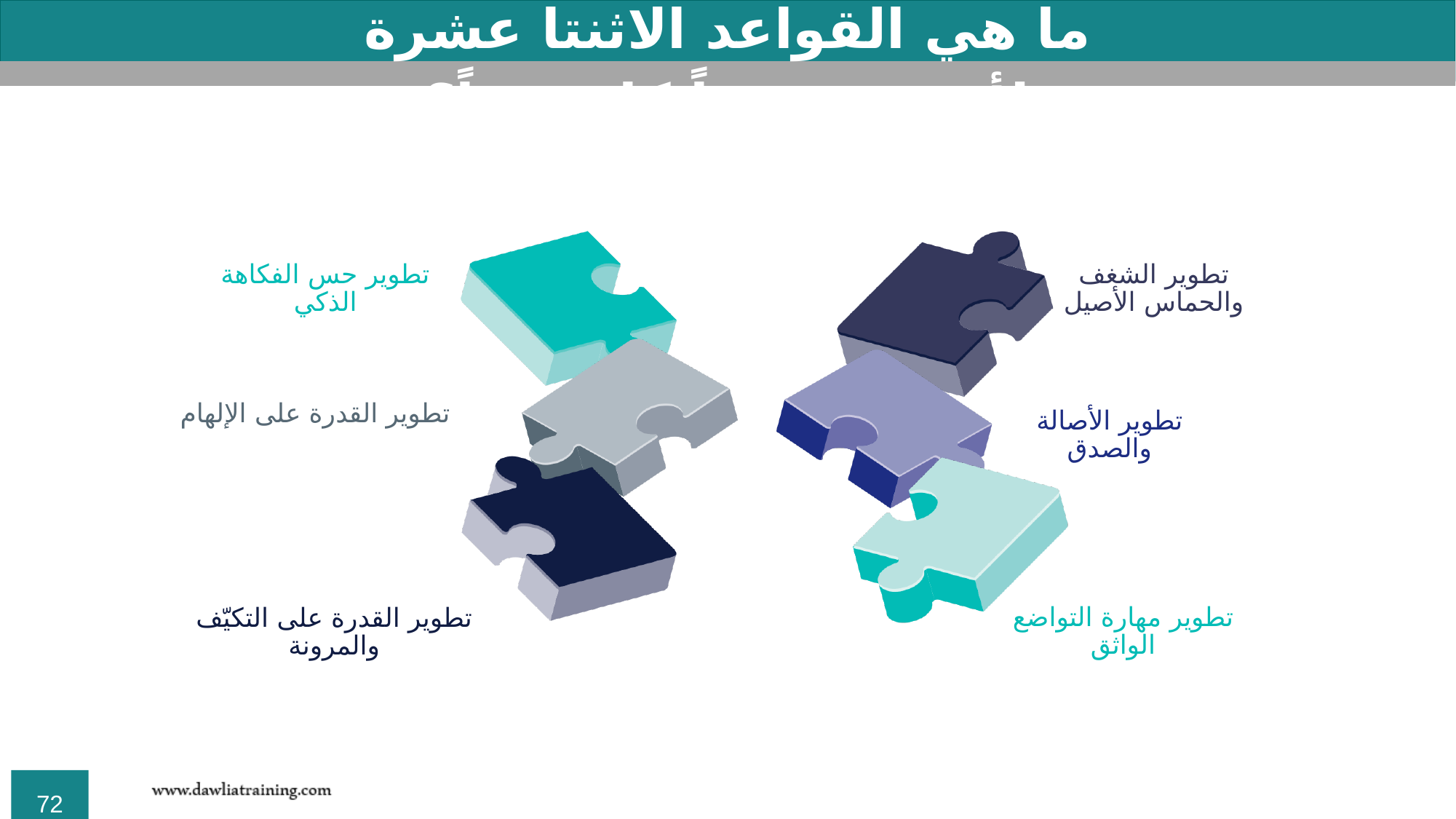

ما هي القواعد الاثنتا عشرة لأصبح شخصاً كاريزمياً؟

تطوير حس الفكاهة الذكي

تطوير الشغف والحماس الأصيل

تطوير القدرة على الإلهام

تطوير الأصالة والصدق

تطوير القدرة على التكيّف والمرونة

تطوير مهارة التواضع الواثق